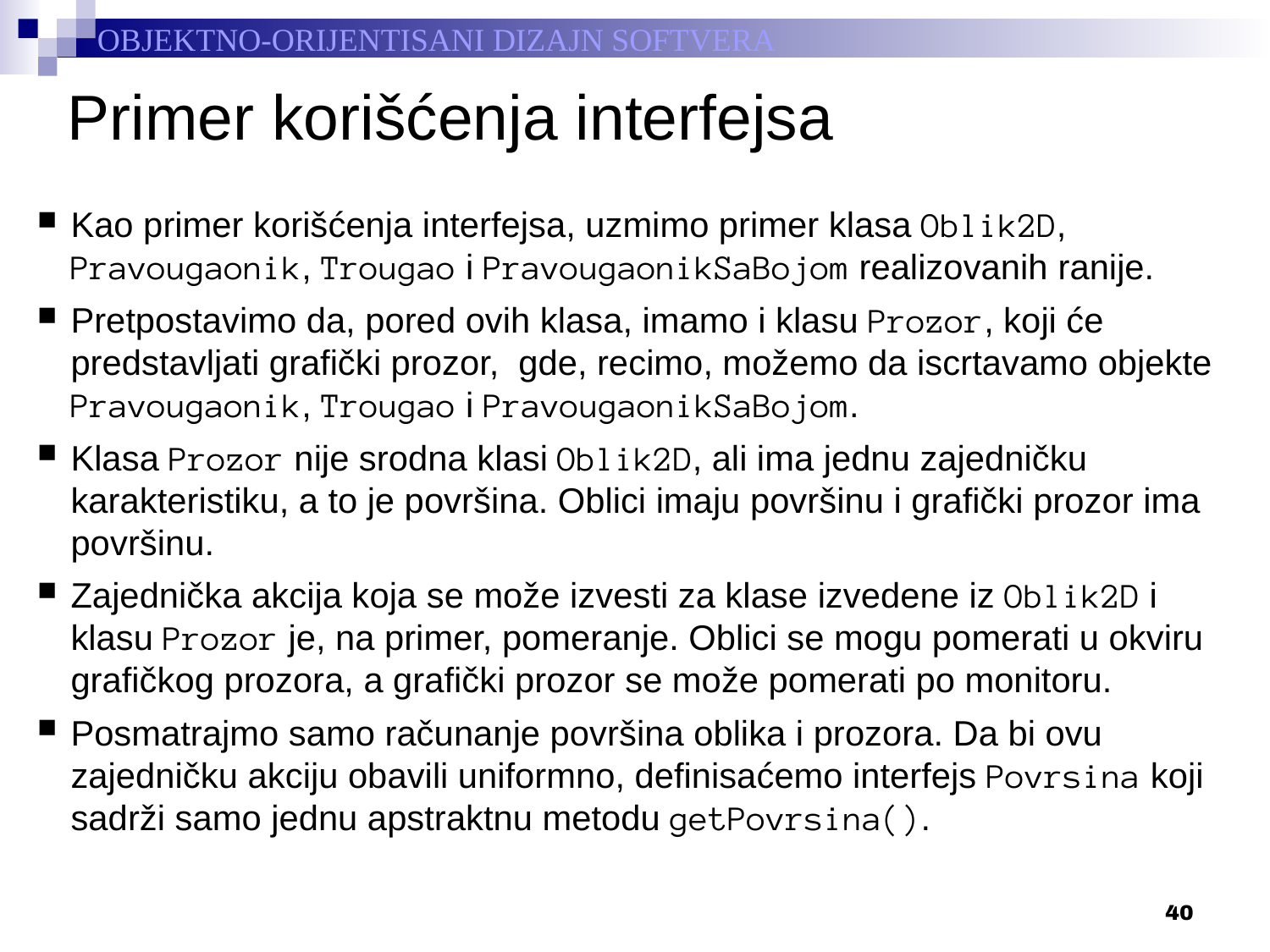

# Primer korišćenja interfejsa
Kao primer korišćenja interfejsa, uzmimo primer klasa Oblik2D, Pravougaonik, Trougao i PravougaonikSaBojom realizovanih ranije.
Pretpostavimo da, pored ovih klasa, imamo i klasu Prozor, koji će predstavljati grafički prozor,  gde, recimo, možemo da iscrtavamo objekte Pravougaonik, Trougao i PravougaonikSaBojom.
Klasa Prozor nije srodna klasi Oblik2D, ali ima jednu zajedničku karakteristiku, a to je površina. Oblici imaju površinu i grafički prozor ima površinu.
Zajednička akcija koja se može izvesti za klase izvedene iz Oblik2D i klasu Prozor je, na primer, pomeranje. Oblici se mogu pomerati u okviru grafičkog prozora, a grafički prozor se može pomerati po monitoru.
Posmatrajmo samo računanje površina oblika i prozora. Da bi ovu zajedničku akciju obavili uniformno, definisaćemo interfejs Povrsina koji sadrži samo jednu apstraktnu metodu getPovrsina().
40